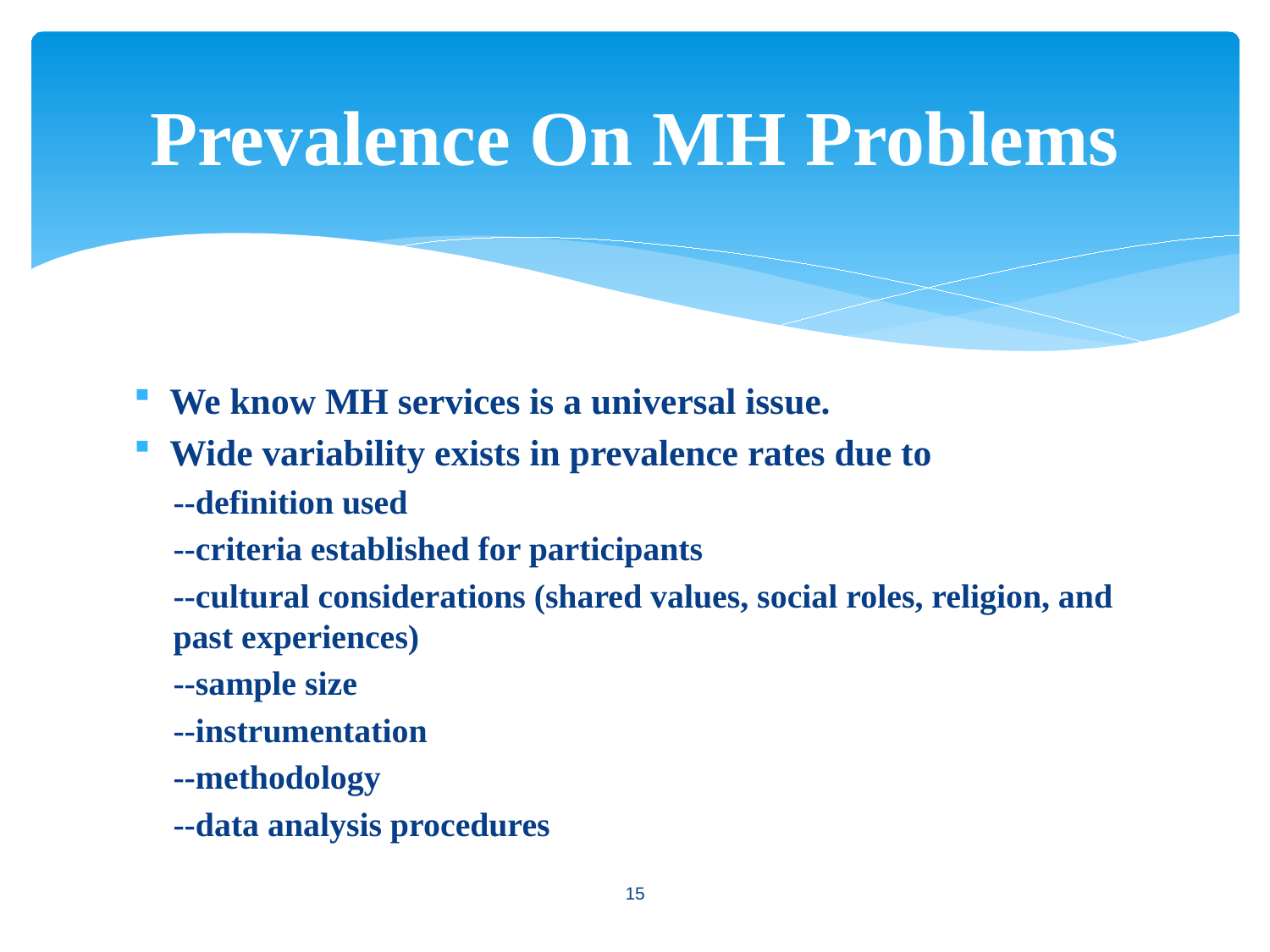

# Prevalence On MH Problems
We know MH services is a universal issue.
Wide variability exists in prevalence rates due to
--definition used
--criteria established for participants
--cultural considerations (shared values, social roles, religion, and past experiences)
--sample size
--instrumentation
--methodology
--data analysis procedures

15